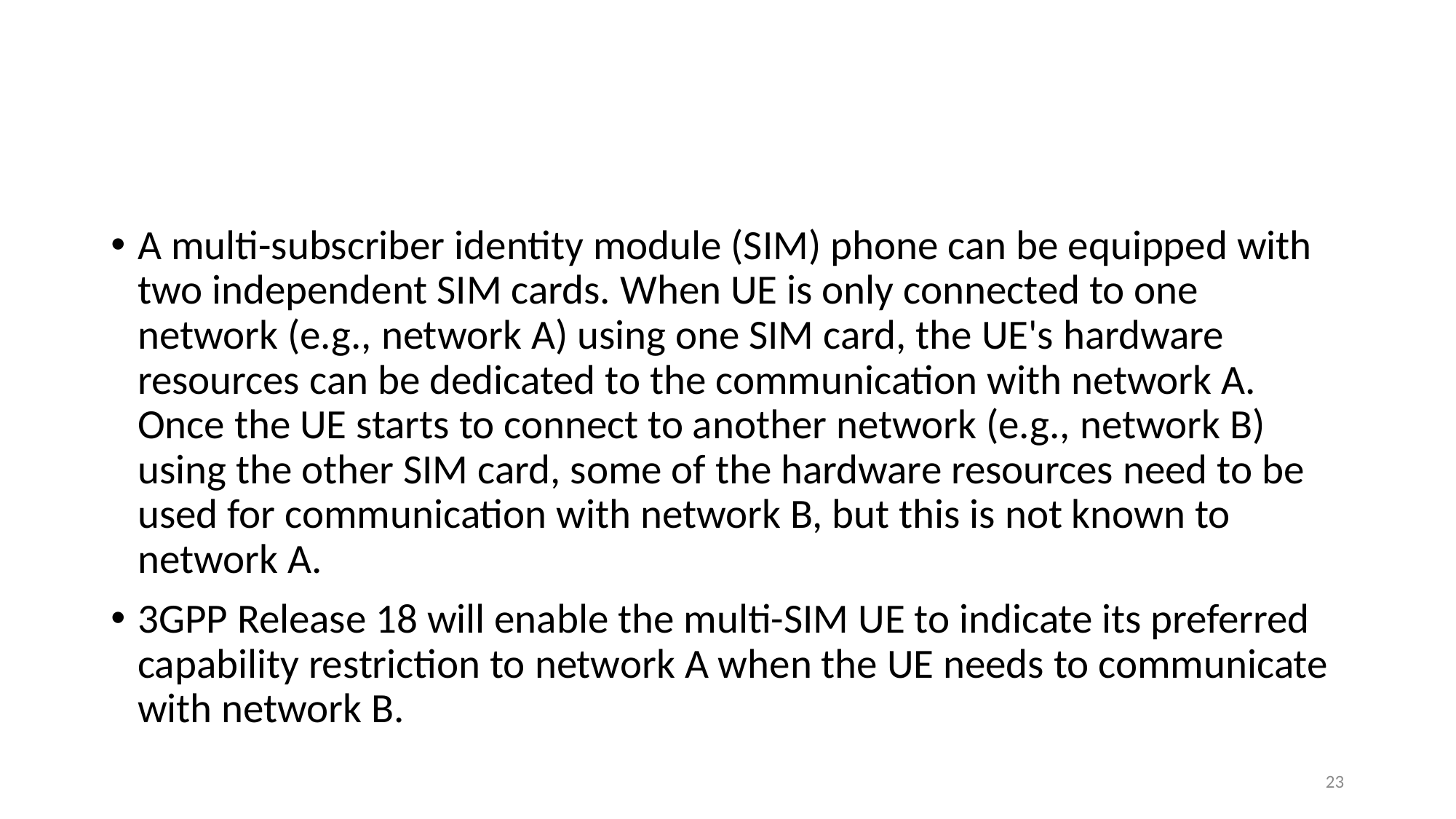

#
A multi-subscriber identity module (SIM) phone can be equipped with two independent SIM cards. When UE is only connected to one network (e.g., network A) using one SIM card, the UE's hardware resources can be dedicated to the communication with network A. Once the UE starts to connect to another network (e.g., network B) using the other SIM card, some of the hardware resources need to be used for communication with network B, but this is not known to network A.
3GPP Release 18 will enable the multi-SIM UE to indicate its preferred capability restriction to network A when the UE needs to communicate with network B.
23